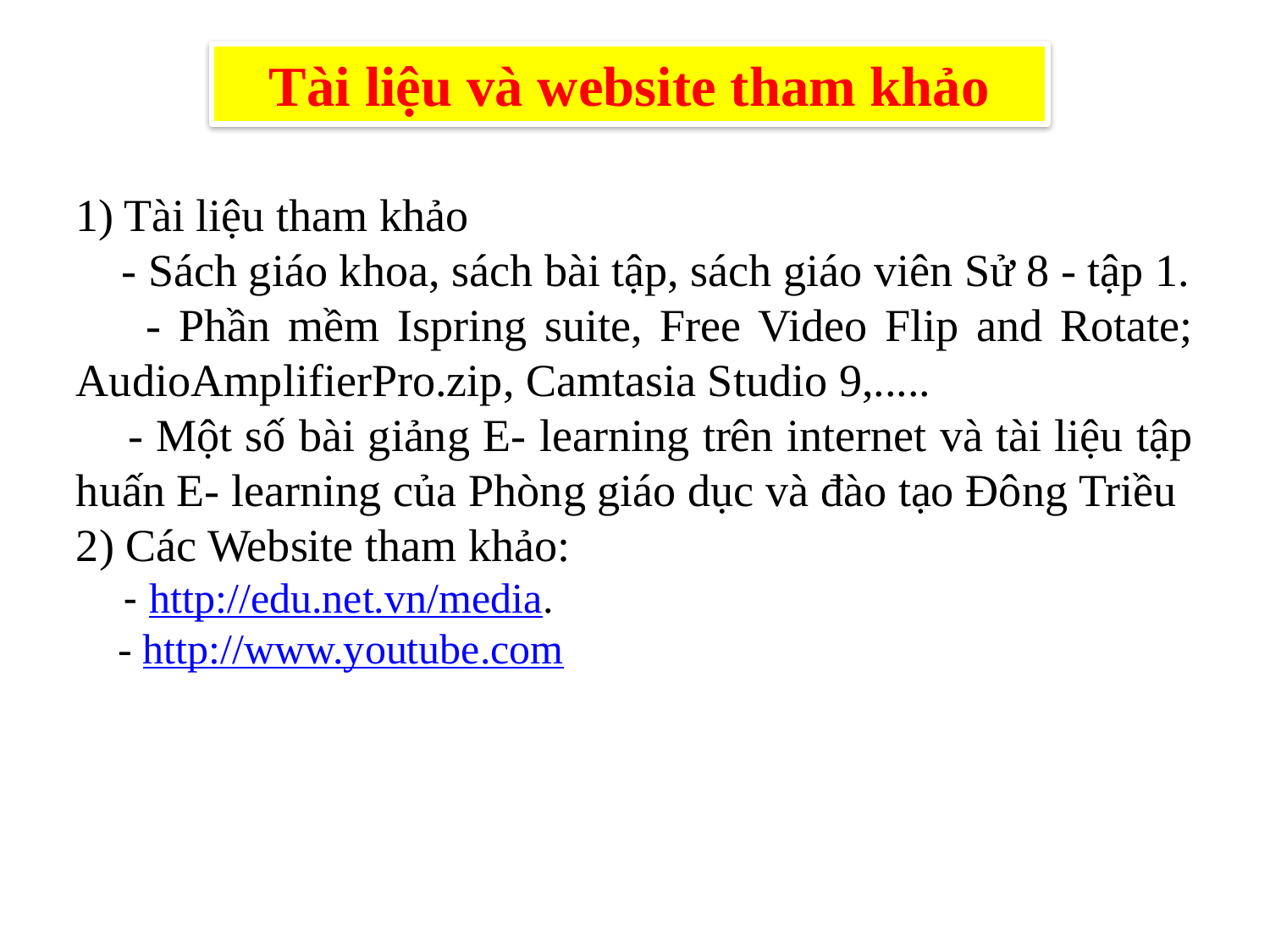

Tài liệu và website tham khảo
Tài liệu tham khảo
    - Sách giáo khoa, sách bài tập, sách giáo viên Sử 8 - tập 1.
    - Phần mềm Ispring suite, Free Video Flip and Rotate; AudioAmplifierPro.zip, Camtasia Studio 9,.....
    - Một số bài giảng E- learning trên internet và tài liệu tập huấn E- learning của Phòng giáo dục và đào tạo Đông Triều
2) Các Website tham khảo:
    - http://edu.net.vn/media.
    - http://www.youtube.com